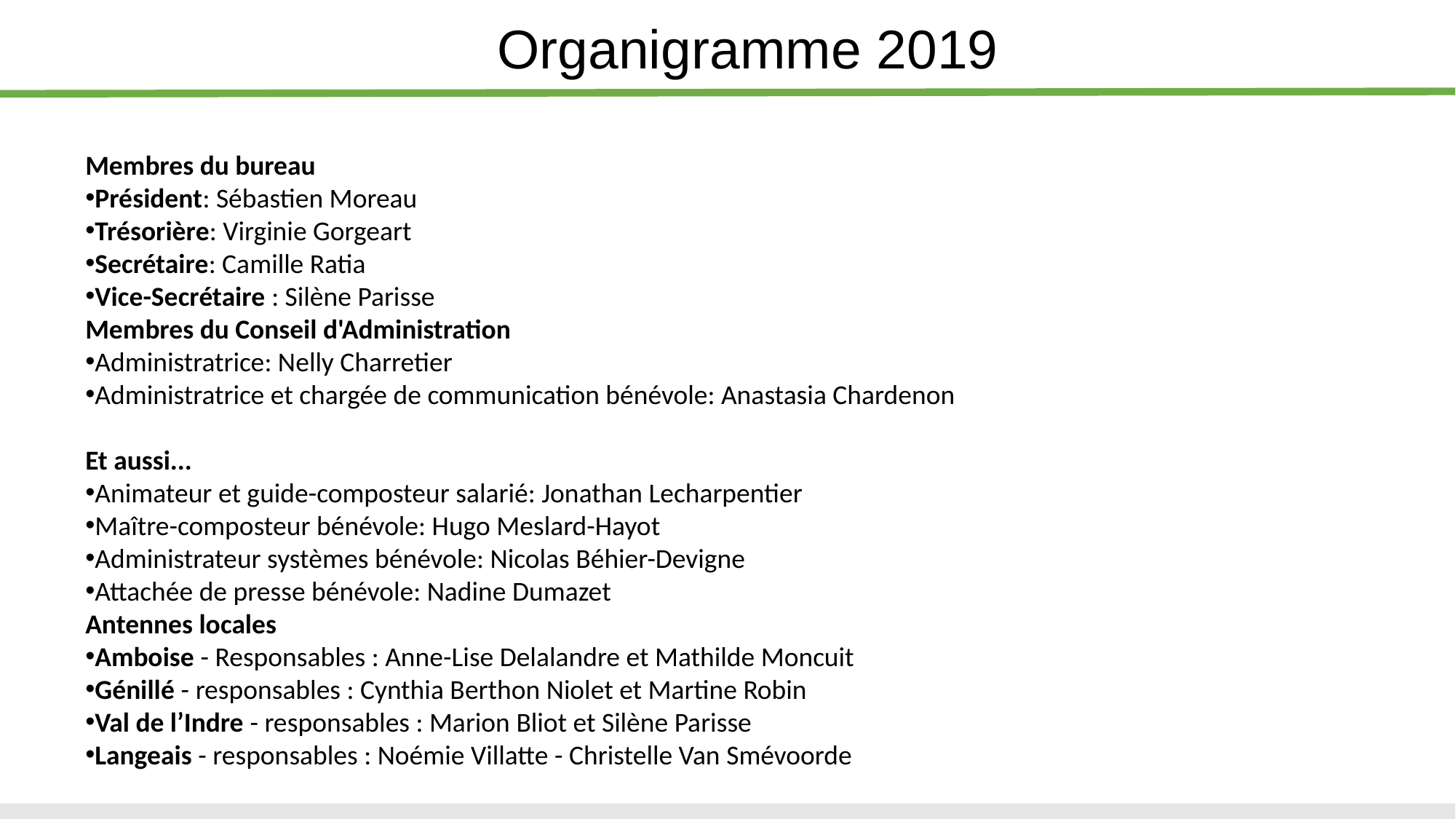

Organigramme 2019
Membres du bureau
Président: Sébastien Moreau
Trésorière: Virginie Gorgeart
Secrétaire: Camille Ratia
Vice-Secrétaire : Silène Parisse
Membres du Conseil d'Administration
Administratrice: Nelly Charretier
Administratrice et chargée de communication bénévole: Anastasia Chardenon

Et aussi...
Animateur et guide-composteur salarié: Jonathan Lecharpentier
Maître-composteur bénévole: Hugo Meslard-Hayot
Administrateur systèmes bénévole: Nicolas Béhier-Devigne
Attachée de presse bénévole: Nadine Dumazet
Antennes locales
Amboise - Responsables : Anne-Lise Delalandre et Mathilde Moncuit
Génillé - responsables : Cynthia Berthon Niolet et Martine Robin
Val de l’Indre - responsables : Marion Bliot et Silène Parisse
Langeais - responsables : Noémie Villatte - Christelle Van Smévoorde